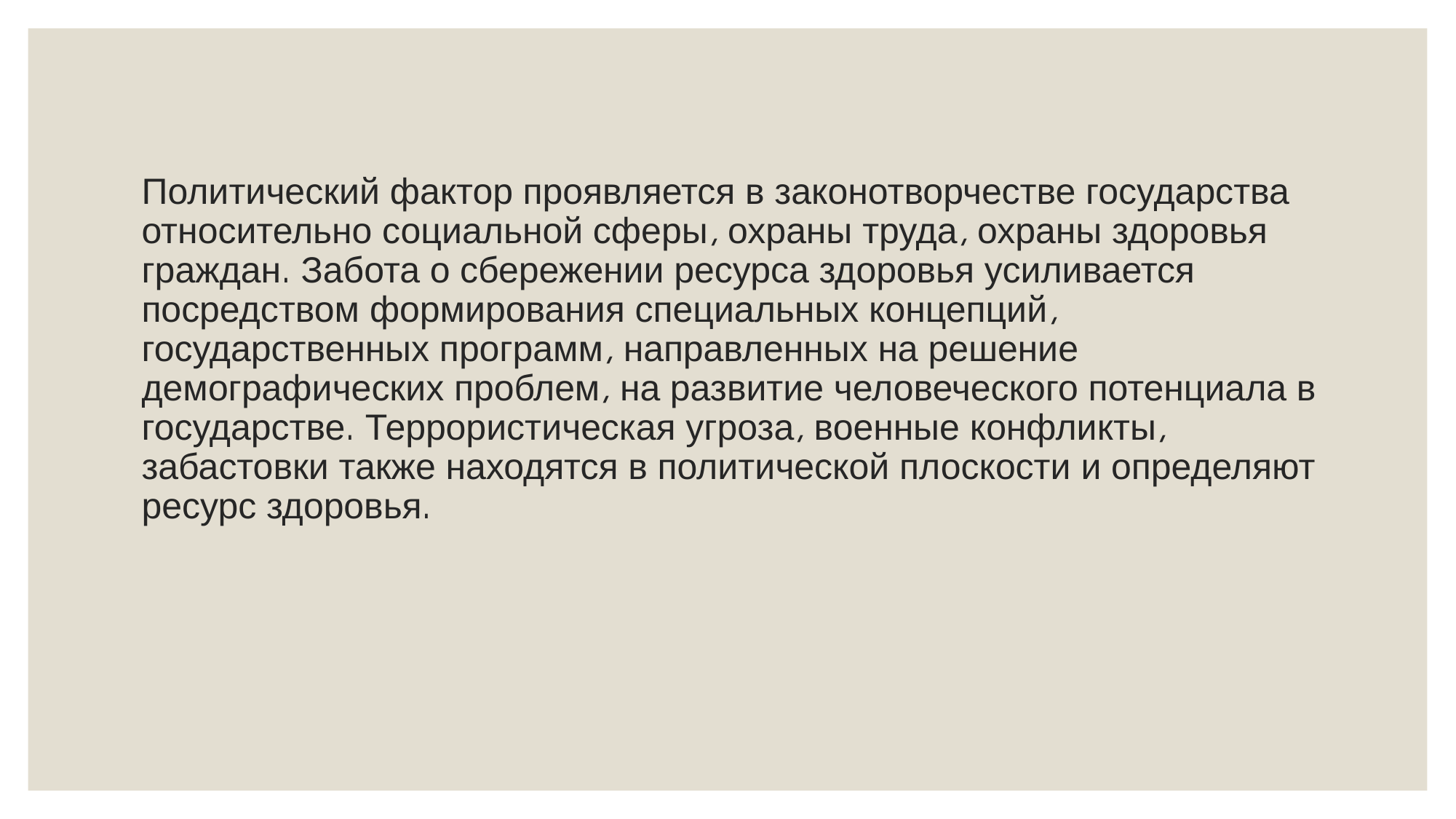

# Политический фактор проявляется в законотворчестве государства относительно социальной сферы, охраны труда, охраны здоровья граждан. Забота о сбережении ресурса здоровья усиливается посредством формирования специальных концепций, государственных программ, направленных на решение демографических проблем, на развитие человеческого потенциала в государстве. Террористическая угроза, военные конфликты, забастовки также находятся в политической плоскости и определяют ресурс здоровья.